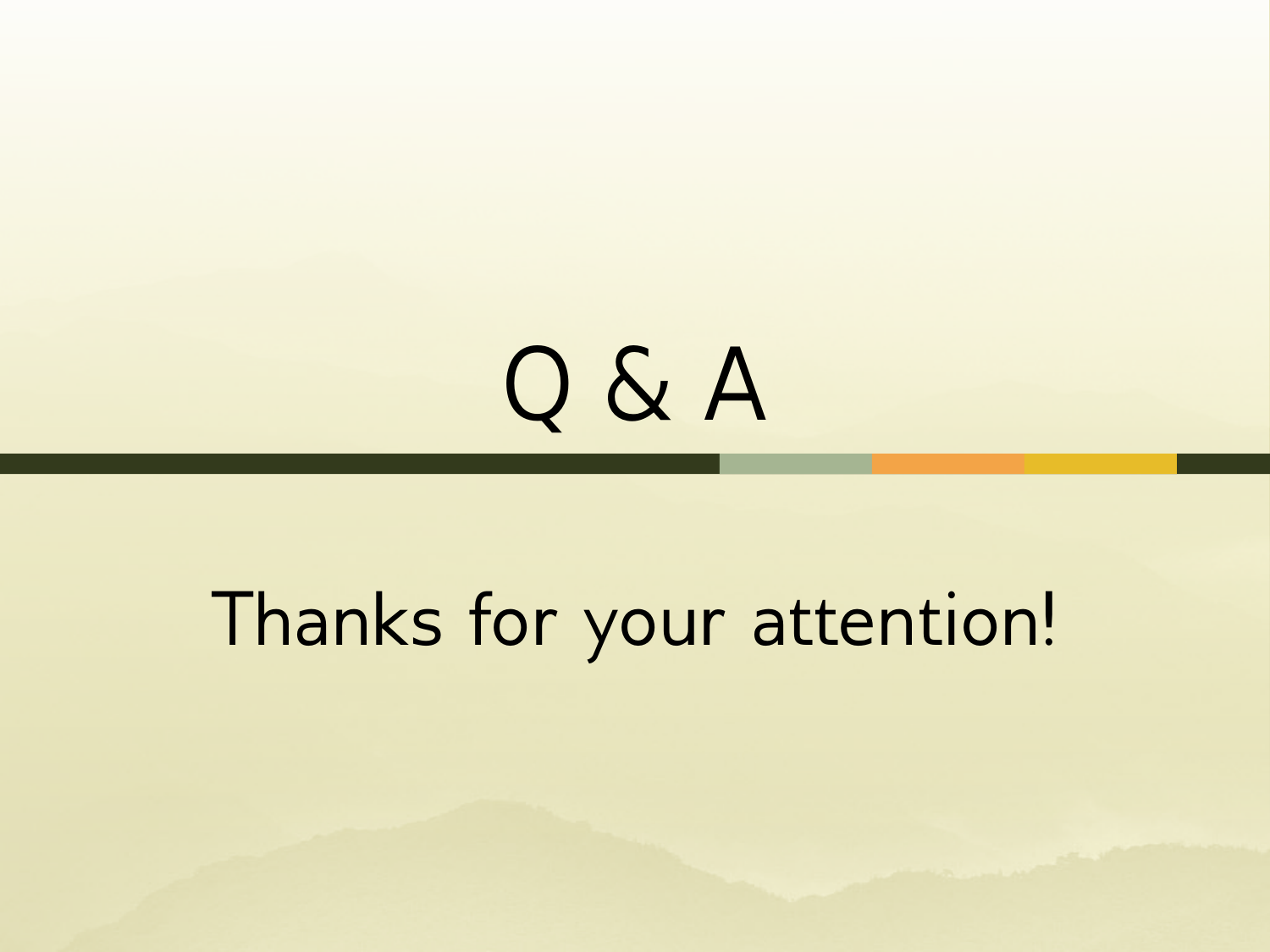

# Q & A

Thanks for your attention!